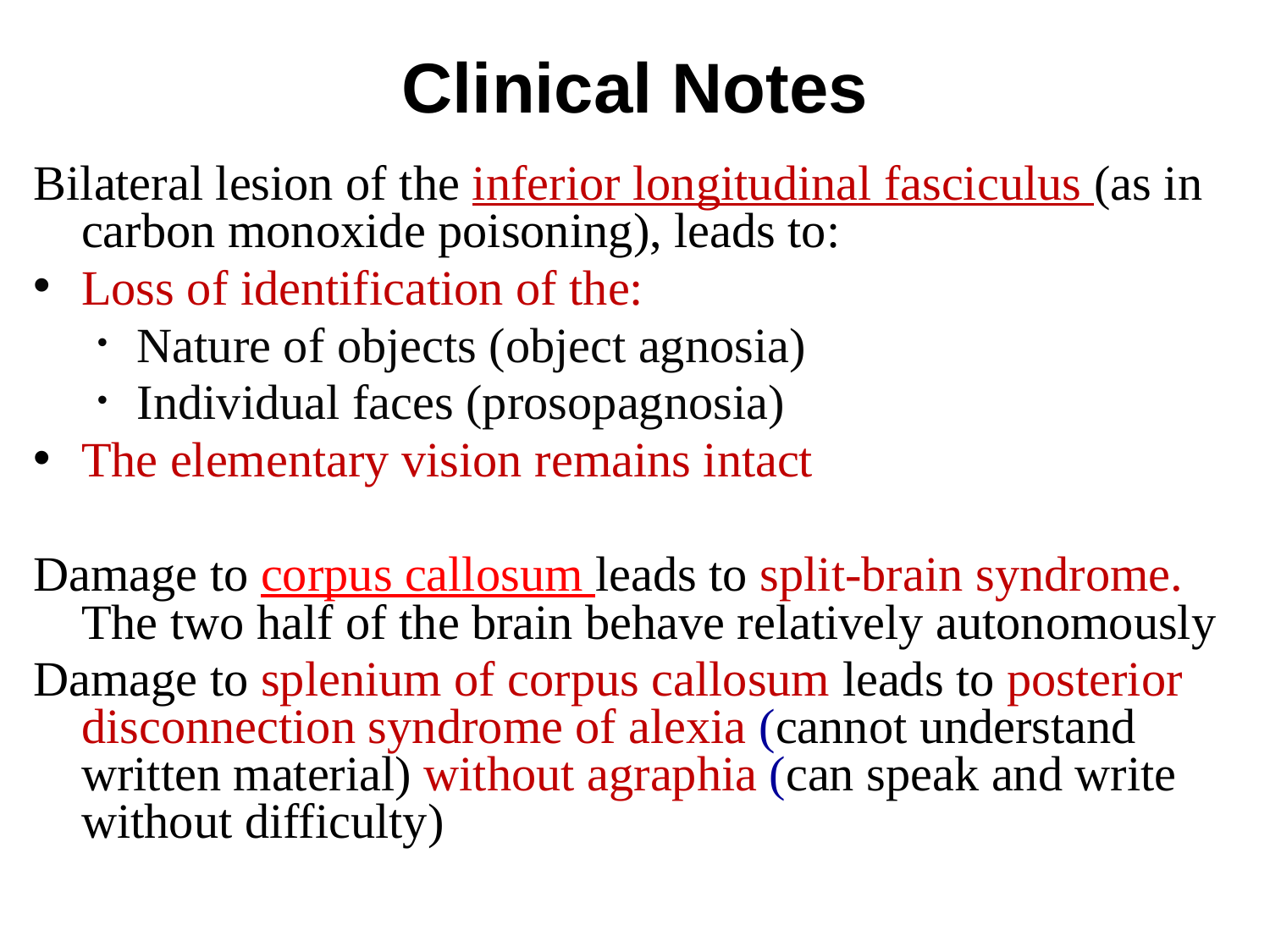

# Clinical Notes
Bilateral lesion of the inferior longitudinal fasciculus (as in carbon monoxide poisoning), leads to:
Loss of identification of the:
Nature of objects (object agnosia)
Individual faces (prosopagnosia)
The elementary vision remains intact

Damage to corpus callosum leads to split-brain syndrome. The two half of the brain behave relatively autonomously
Damage to splenium of corpus callosum leads to posterior disconnection syndrome of alexia (cannot understand written material) without agraphia (can speak and write without difficulty)